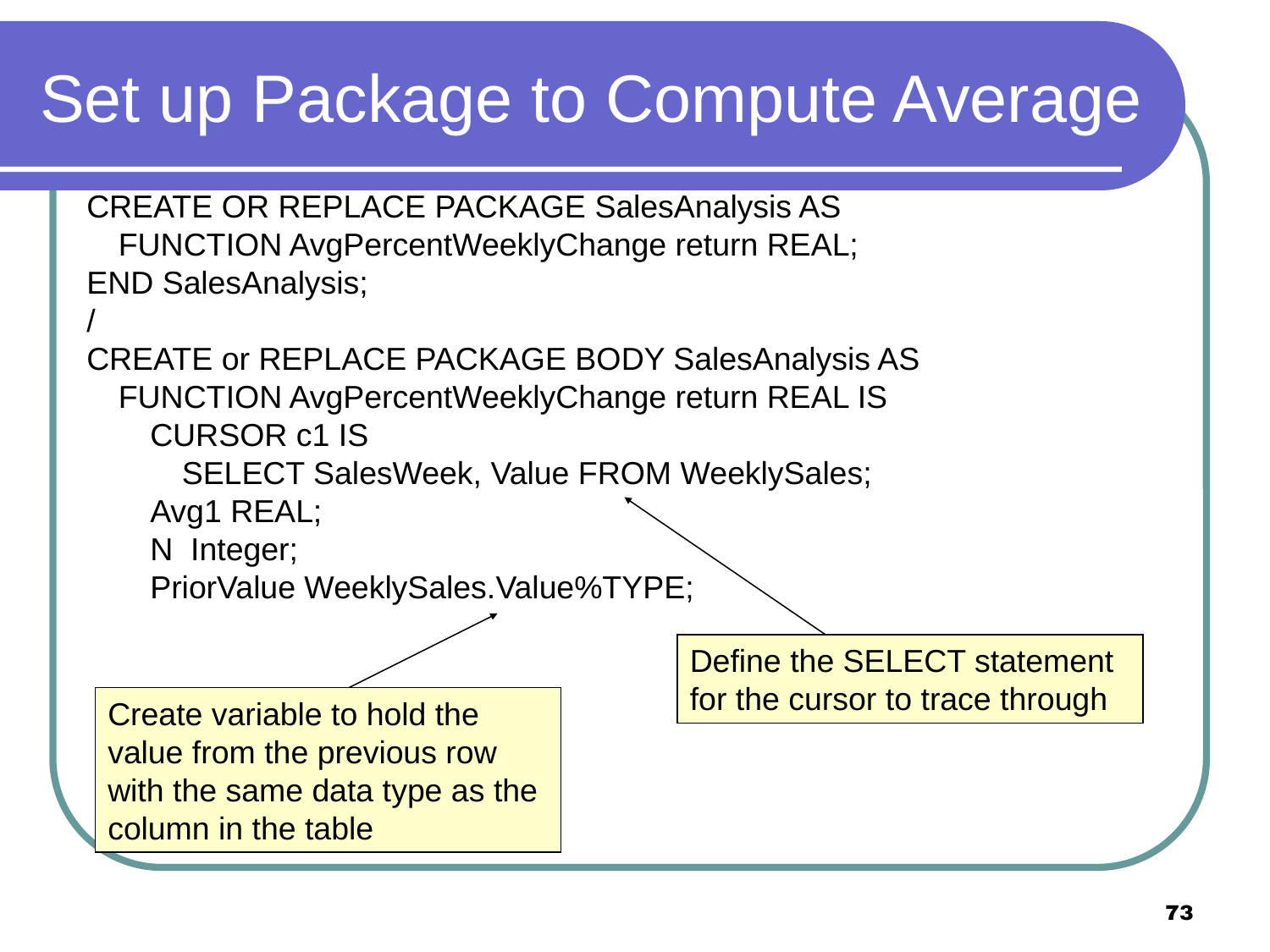

# Set up Package to Compute Average
CREATE OR REPLACE PACKAGE SalesAnalysis AS
	FUNCTION AvgPercentWeeklyChange return REAL;
END SalesAnalysis;
/
CREATE or REPLACE PACKAGE BODY SalesAnalysis AS
	FUNCTION AvgPercentWeeklyChange return REAL IS
		CURSOR c1 IS
			SELECT SalesWeek, Value FROM WeeklySales;
		Avg1 REAL;
		N  Integer;
		PriorValue WeeklySales.Value%TYPE;

Define the SELECT statement for the cursor to trace through
Create variable to hold the value from the previous row with the same data type as the column in the table
73